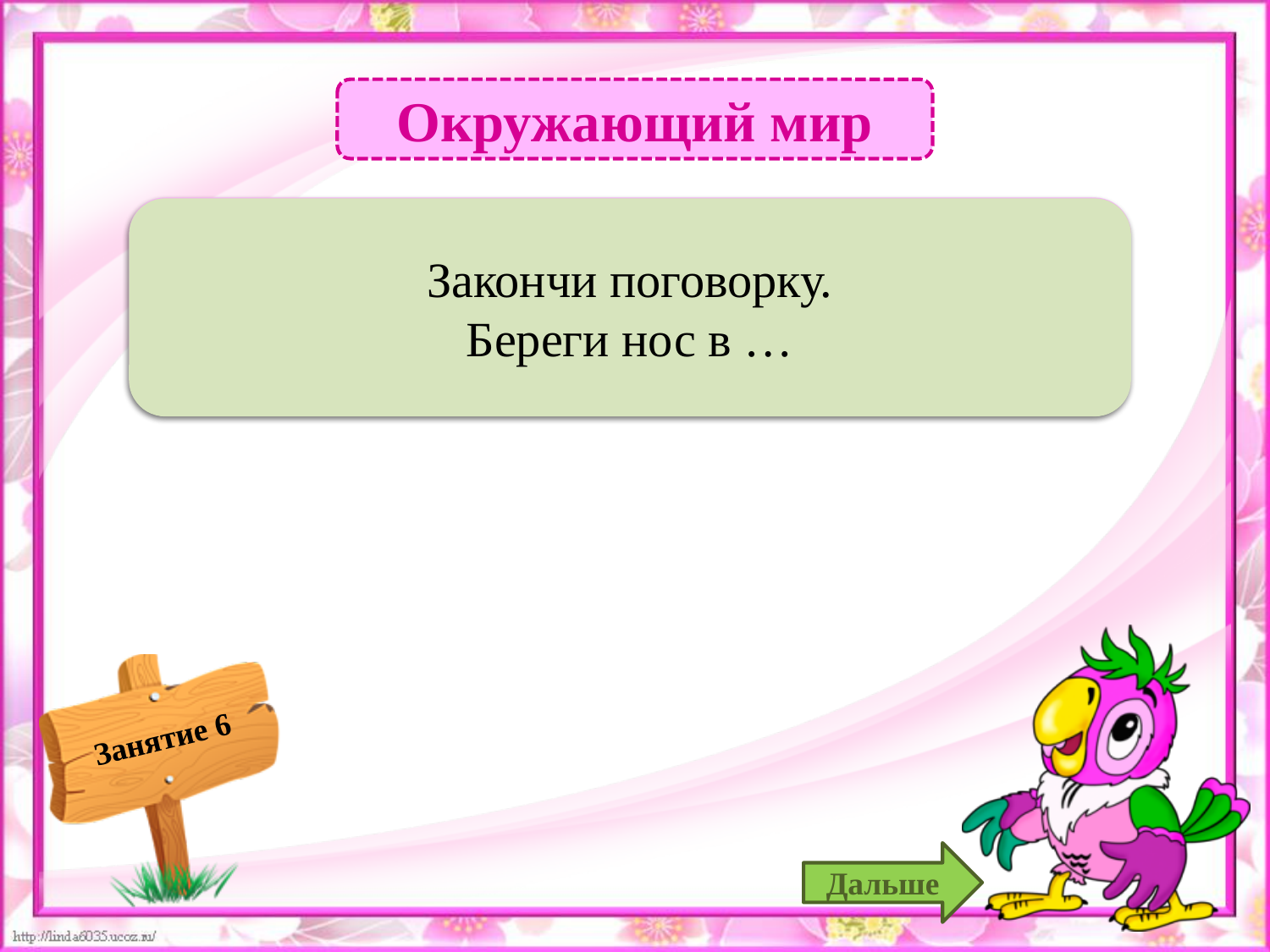

Окружающий мир
 … большой мороз – 2б.
Закончи поговорку.
Береги нос в …

Дальше